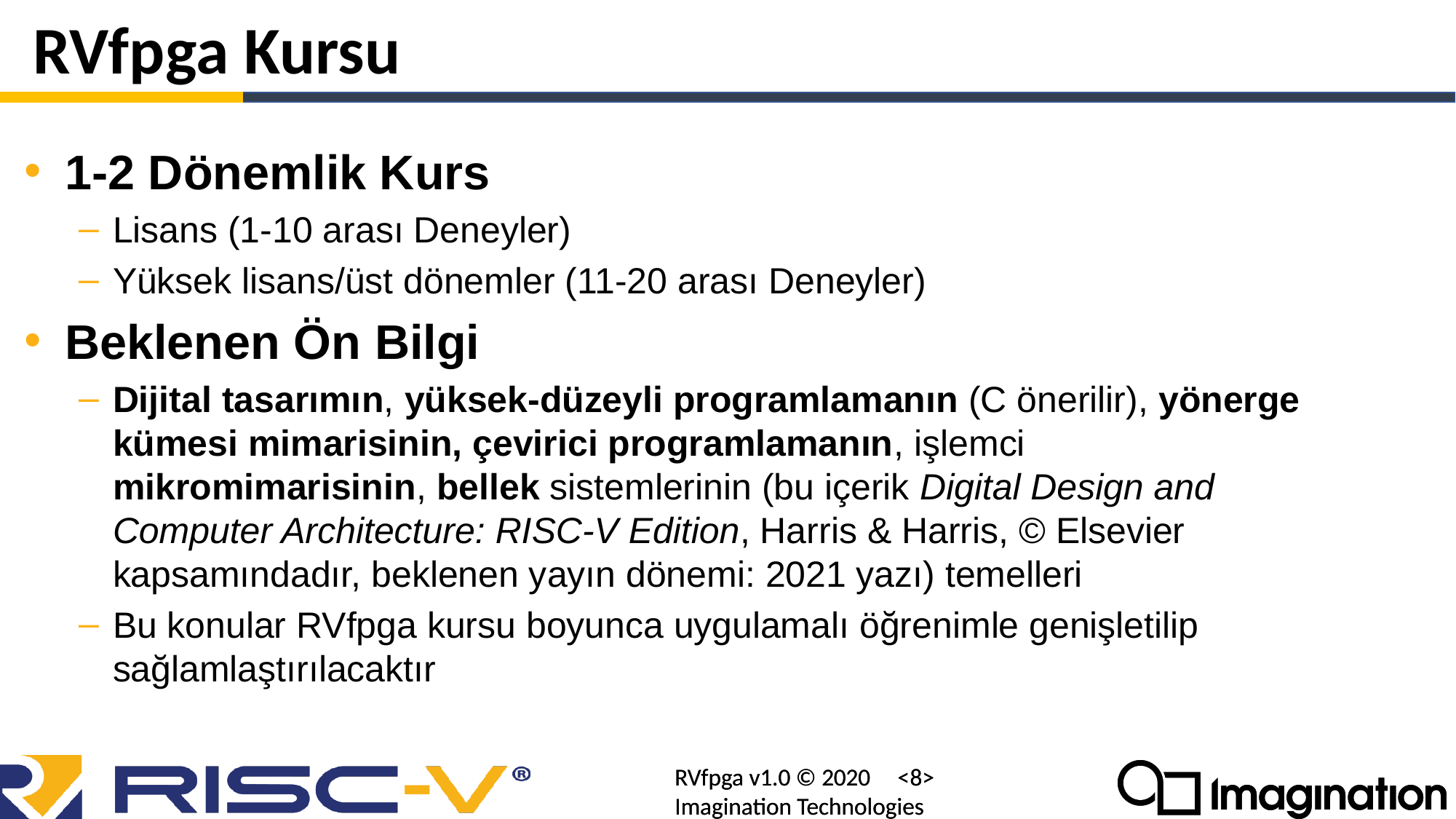

# RVfpga Kursu
1-2 Dönemlik Kurs
Lisans (1-10 arası Deneyler)
Yüksek lisans/üst dönemler (11-20 arası Deneyler)
Beklenen Ön Bilgi
Dijital tasarımın, yüksek-düzeyli programlamanın (C önerilir), yönerge kümesi mimarisinin, çevirici programlamanın, işlemci mikromimarisinin, bellek sistemlerinin (bu içerik Digital Design and Computer Architecture: RISC-V Edition, Harris & Harris, © Elsevier kapsamındadır, beklenen yayın dönemi: 2021 yazı) temelleri
Bu konular RVfpga kursu boyunca uygulamalı öğrenimle genişletilip sağlamlaştırılacaktır